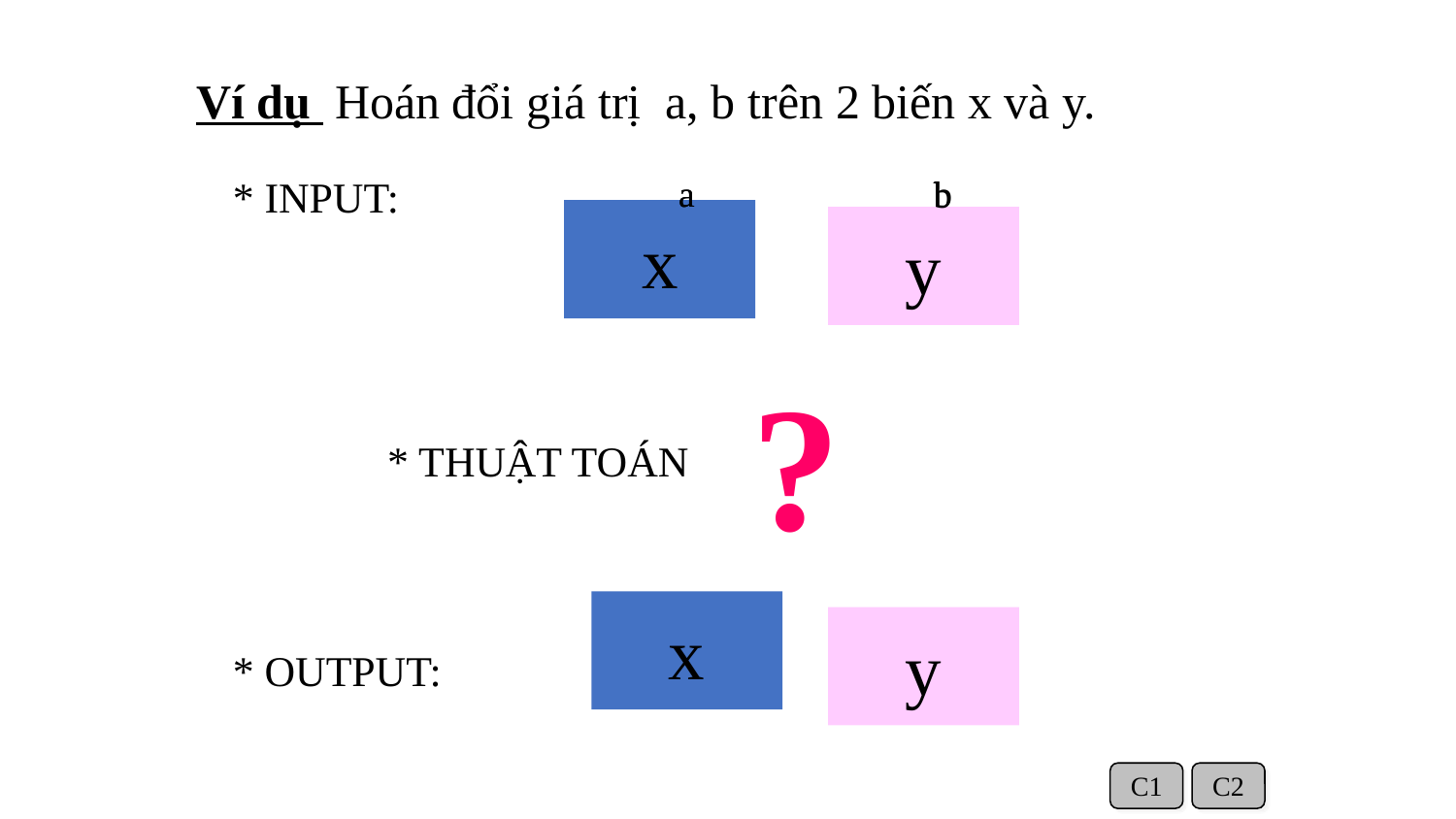

Ví dụ  Hoán đổi giá trị  a, b trên 2 biến x và y.
* INPUT:
a
x
a
b
y
b
?
* THUẬT TOÁN
x
y
* OUTPUT:
C1
C2